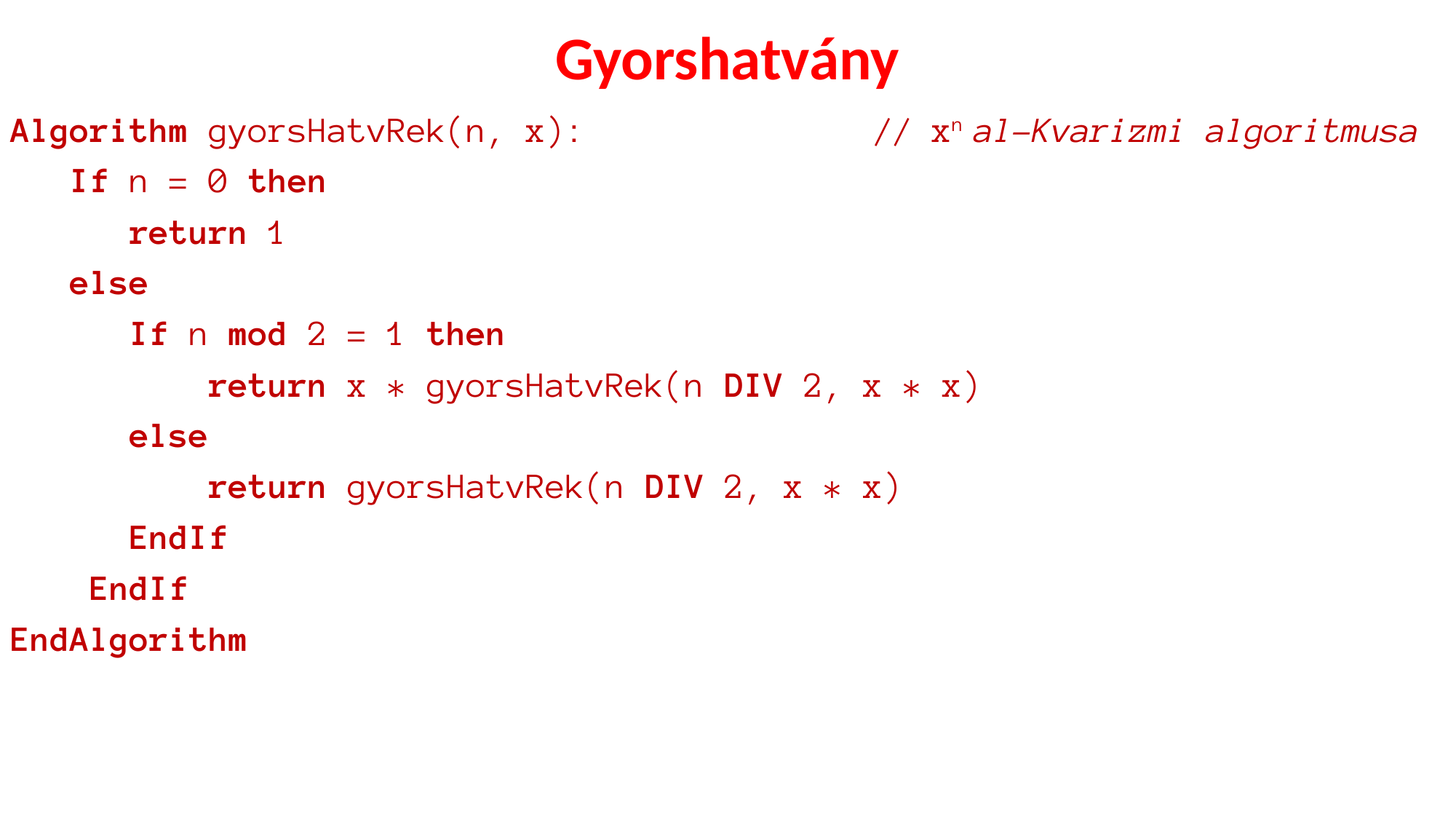

# Gyorshatvány
Algorithm gyorsHatvRek(n, x): 		     // xn al-Kvarizmi algoritmusa
   If n = 0 then
      return 1
   else
      If n mod 2 = 1 then
          return x * gyorsHatvRek(n DIV 2, x * x)
      else
          return gyorsHatvRek(n DIV 2, x * x)
      EndIf
    EndIf
EndAlgorithm